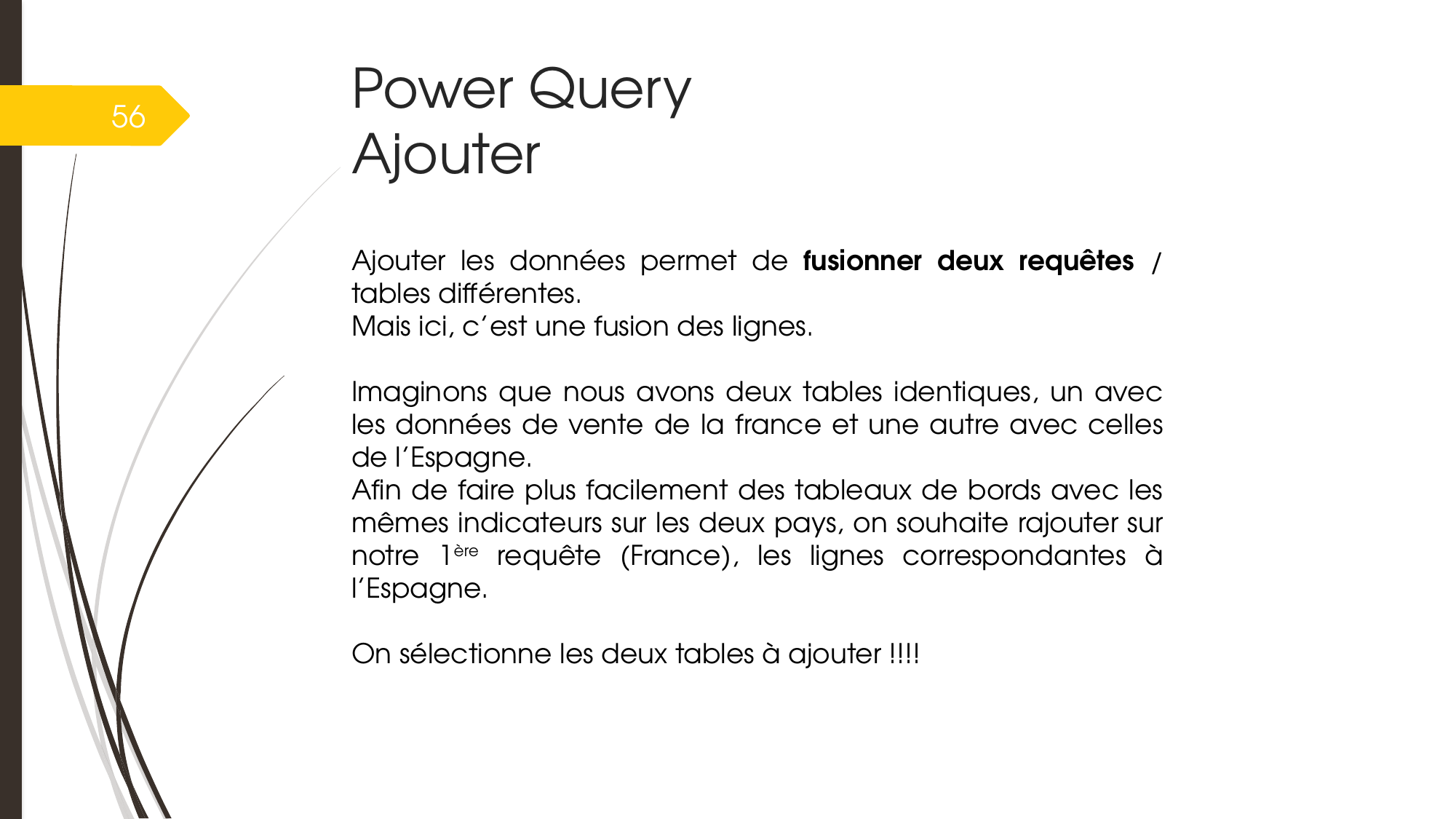

# Power Query Ajouter
56
Ajouter les données permet de fusionner deux requêtes / tables différentes.
Mais ici, c’est une fusion des lignes.

Imaginons que nous avons deux tables identiques, un avec les données de vente de la france et une autre avec celles de l’Espagne.
Afin de faire plus facilement des tableaux de bords avec les mêmes indicateurs sur les deux pays, on souhaite rajouter sur notre 1ère requête (France), les lignes correspondantes à l’Espagne.

On sélectionne les deux tables à ajouter !!!!